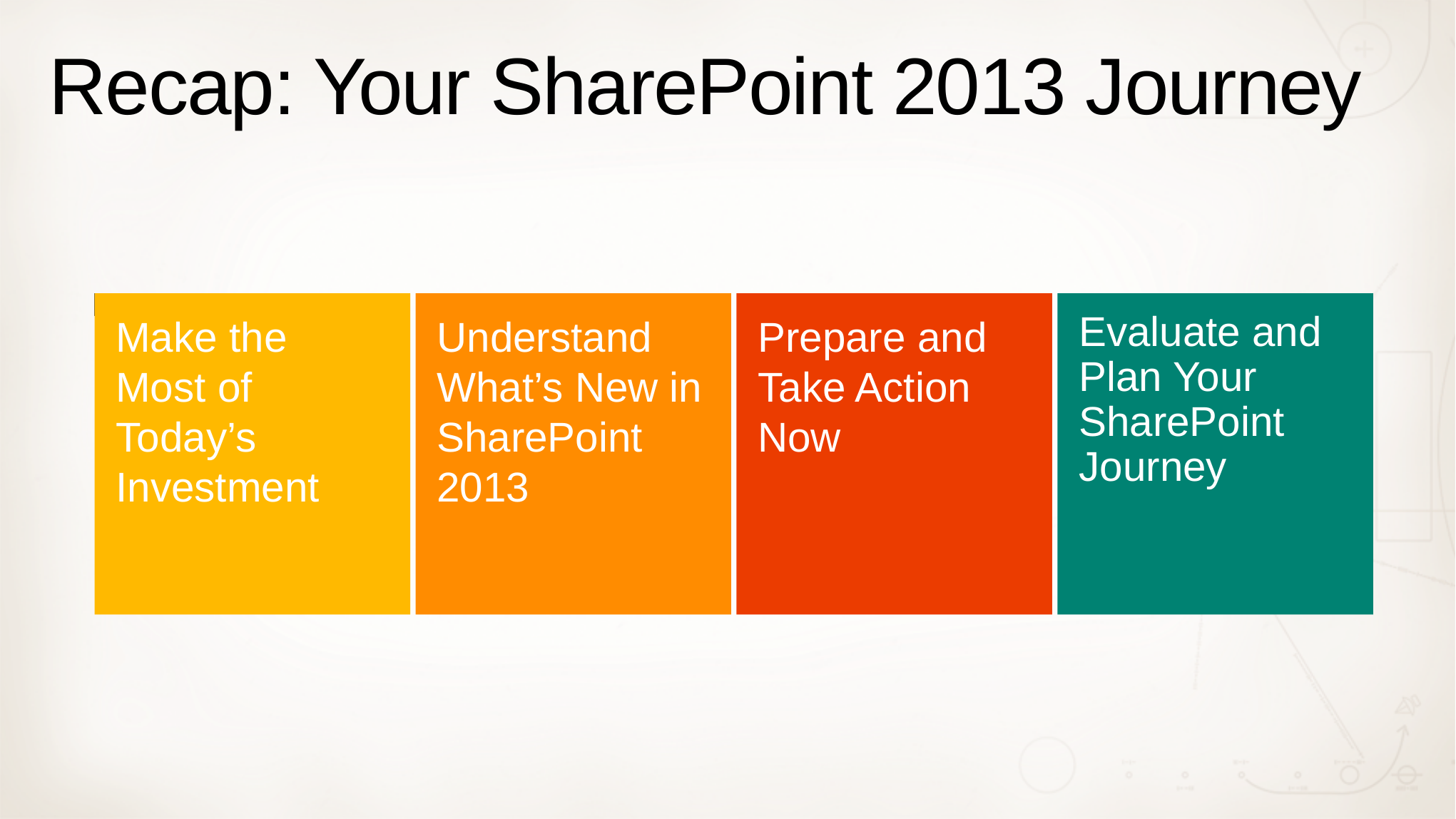

# Recap: Your SharePoint 2013 Journey
Evaluate and Plan Your SharePoint Journey
Make the Most of Today’s Investment
Understand What’s New in SharePoint 2013

Prepare and Take Action
Now